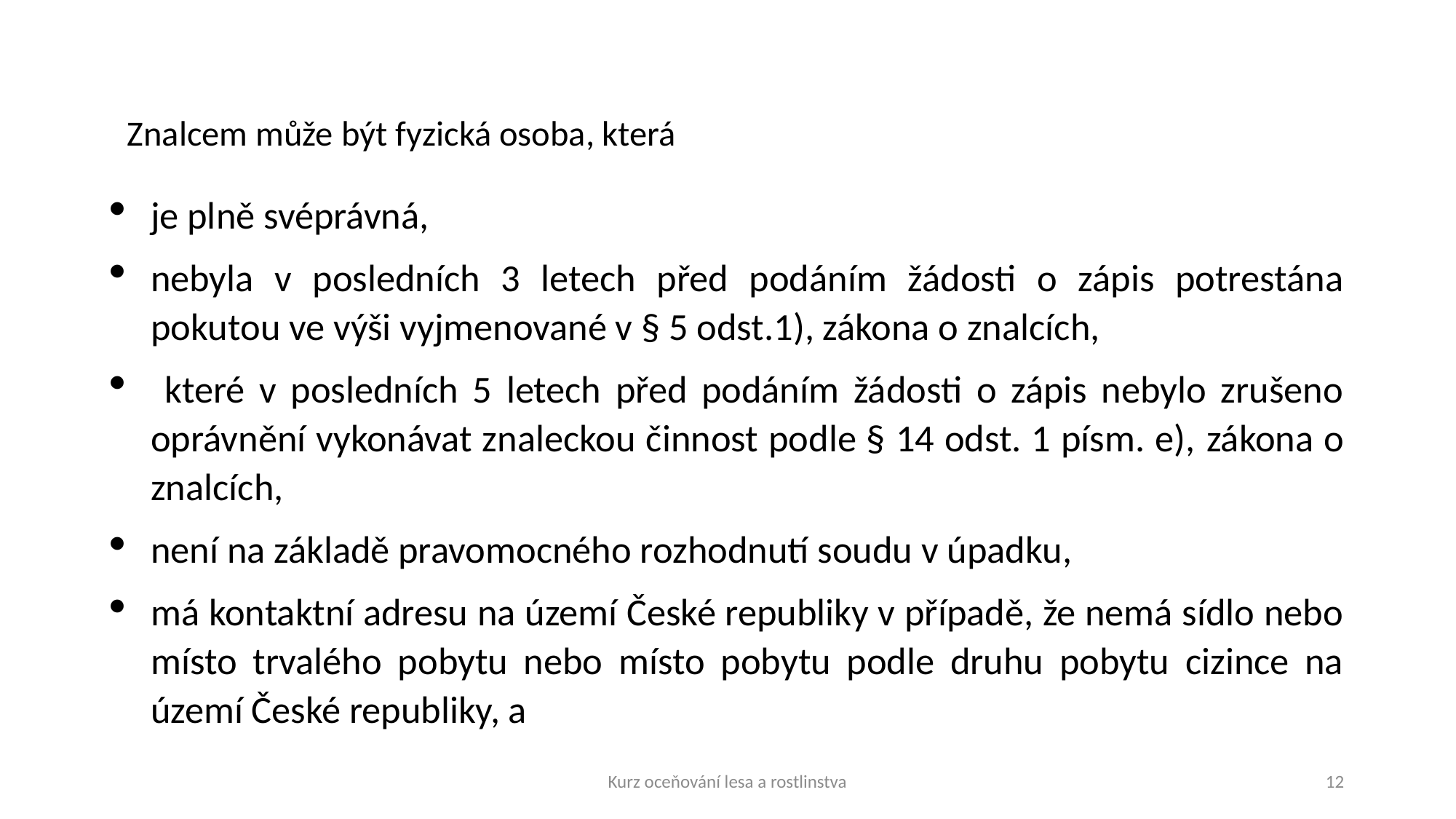

# Znalcem může být fyzická osoba, která
je plně svéprávná,
nebyla v posledních 3 letech před podáním žádosti o zápis potrestána pokutou ve výši vyjmenované v § 5 odst.1), zákona o znalcích,
 které v posledních 5 letech před podáním žádosti o zápis nebylo zrušeno oprávnění vykonávat znaleckou činnost podle § 14 odst. 1 písm. e), zákona o znalcích,
není na základě pravomocného rozhodnutí soudu v úpadku,
má kontaktní adresu na území České republiky v případě, že nemá sídlo nebo místo trvalého pobytu nebo místo pobytu podle druhu pobytu cizince na území České republiky, a

Kurz oceňování lesa a rostlinstva
12